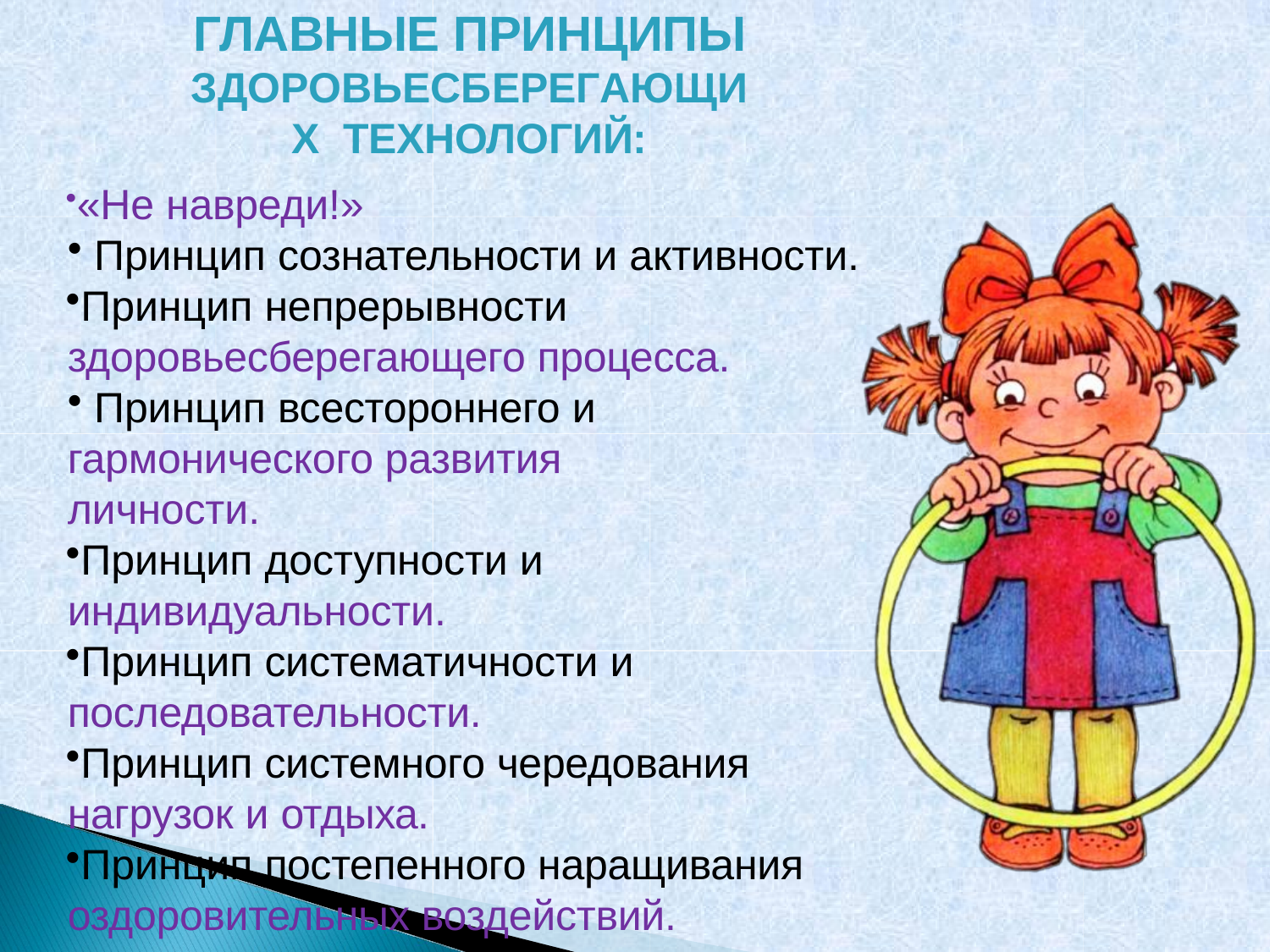

# ГЛАВНЫЕ ПРИНЦИПЫ  ЗДОРОВЬЕСБЕРЕГАЮЩИХ  ТЕХНОЛОГИЙ:
«Не навреди!»
Принцип сознательности и активности.
Принцип непрерывности  здоровьесберегающего процесса.
Принцип всестороннего и
гармонического развития личности.
Принцип доступности и  индивидуальности.
Принцип систематичности и  последовательности.
Принцип системного чередования  нагрузок и отдыха.
Принцип постепенного наращивания  оздоровительных воздействий.